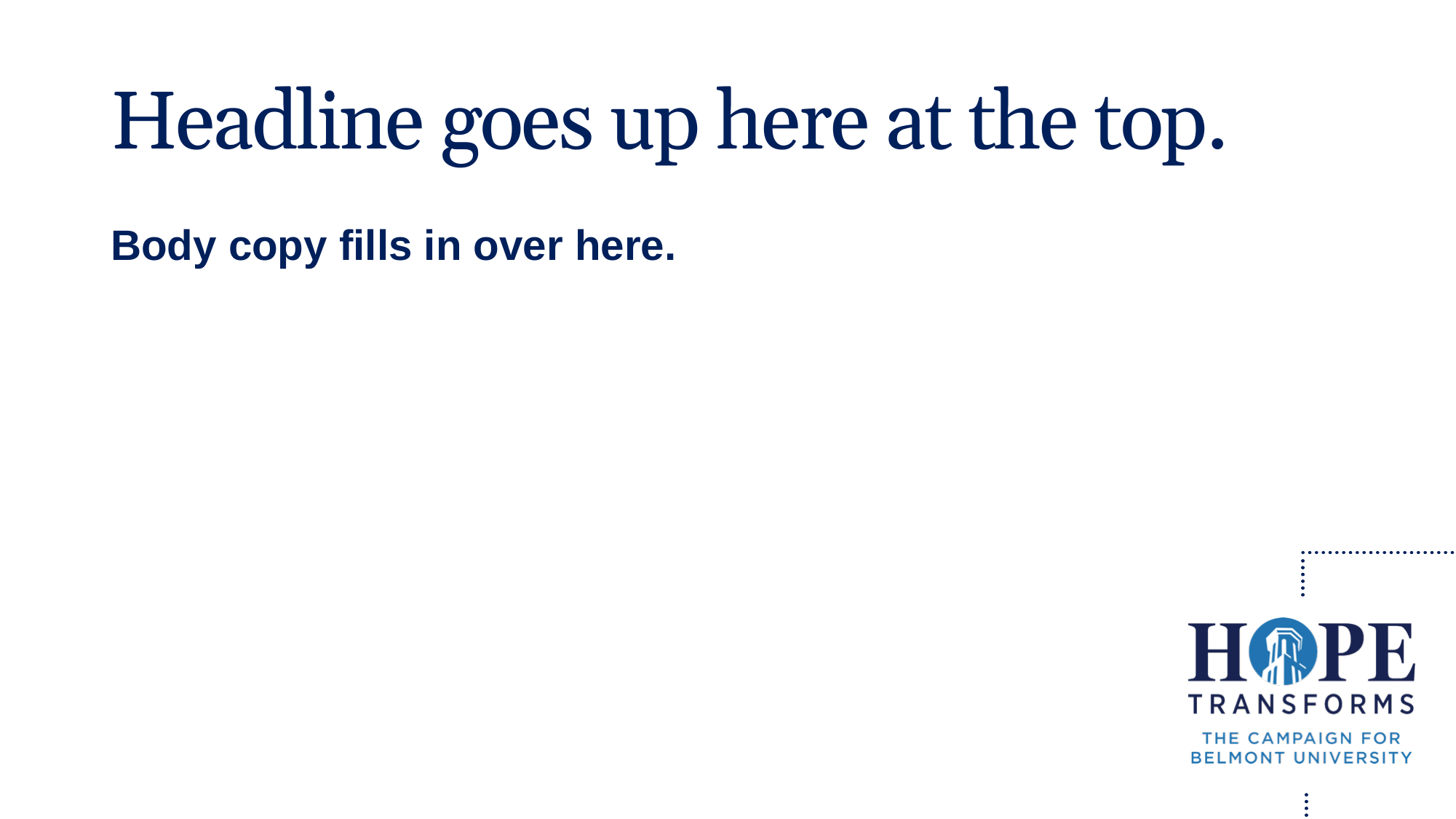

# Headline goes up here at the top.
Body copy fills in over here.